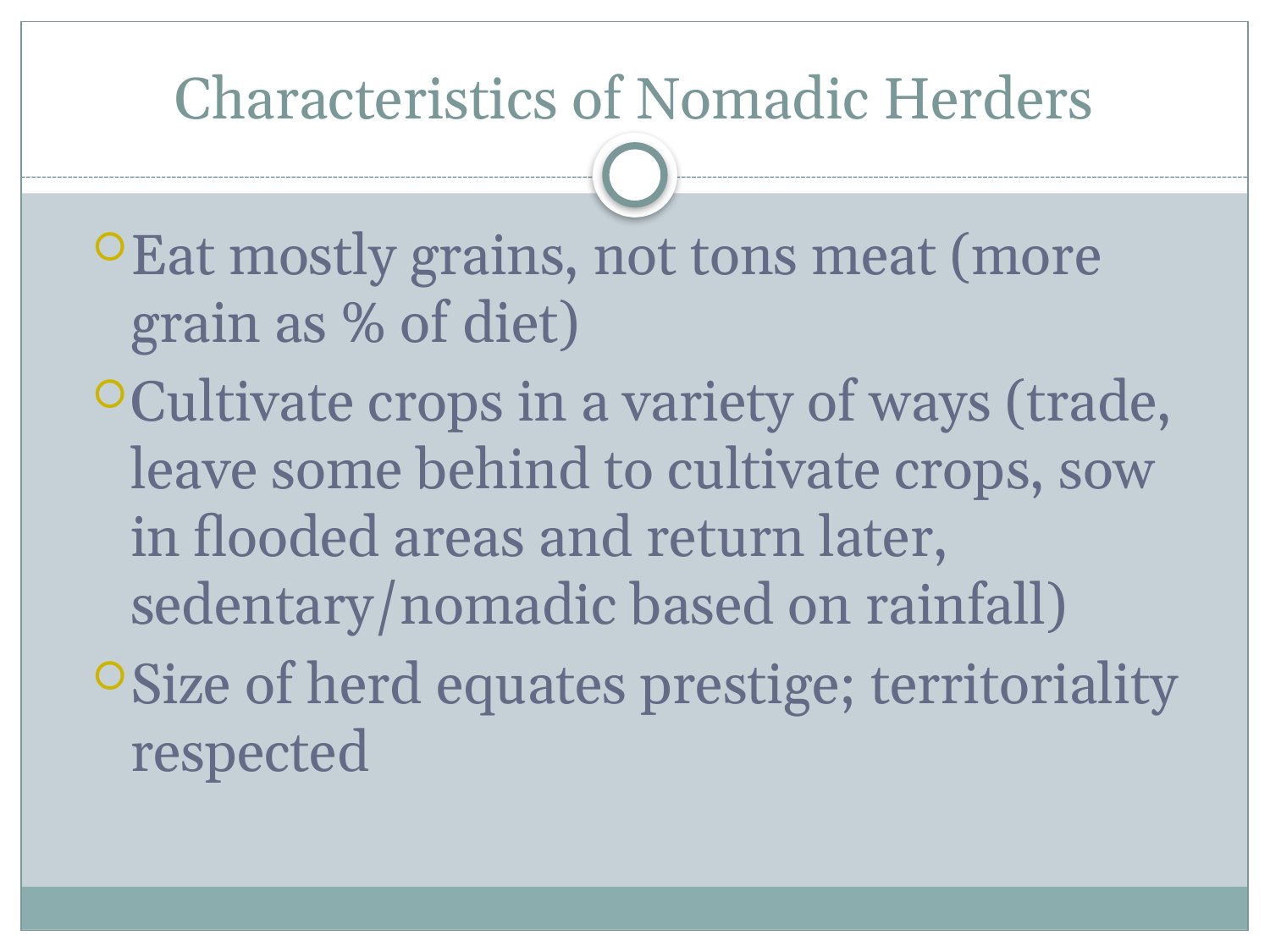

# Characteristics of Nomadic Herders
Eat mostly grains, not tons meat (more grain as % of diet)
Cultivate crops in a variety of ways (trade, leave some behind to cultivate crops, sow in flooded areas and return later, sedentary/nomadic based on rainfall)
Size of herd equates prestige; territoriality respected